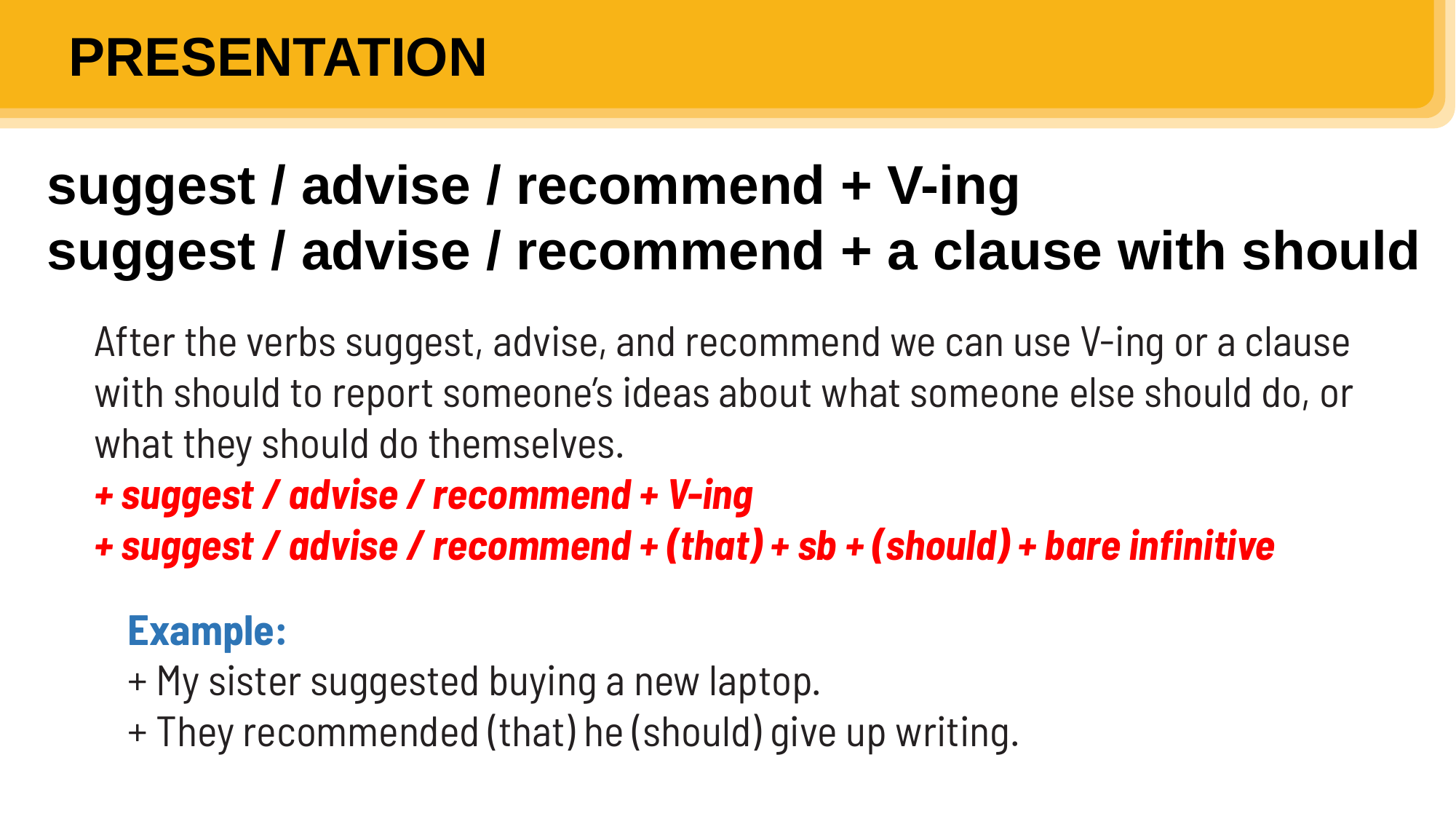

PRESENTATION
suggest / advise / recommend + V-ing
suggest / advise / recommend + a clause with should
After the verbs suggest, advise, and recommend we can use V-ing or a clause with should to report someone’s ideas about what someone else should do, or what they should do themselves.
+ suggest / advise / recommend + V-ing
+ suggest / advise / recommend + (that) + sb + (should) + bare infinitive
Example:
+ My sister suggested buying a new laptop.
+ They recommended (that) he (should) give up writing.